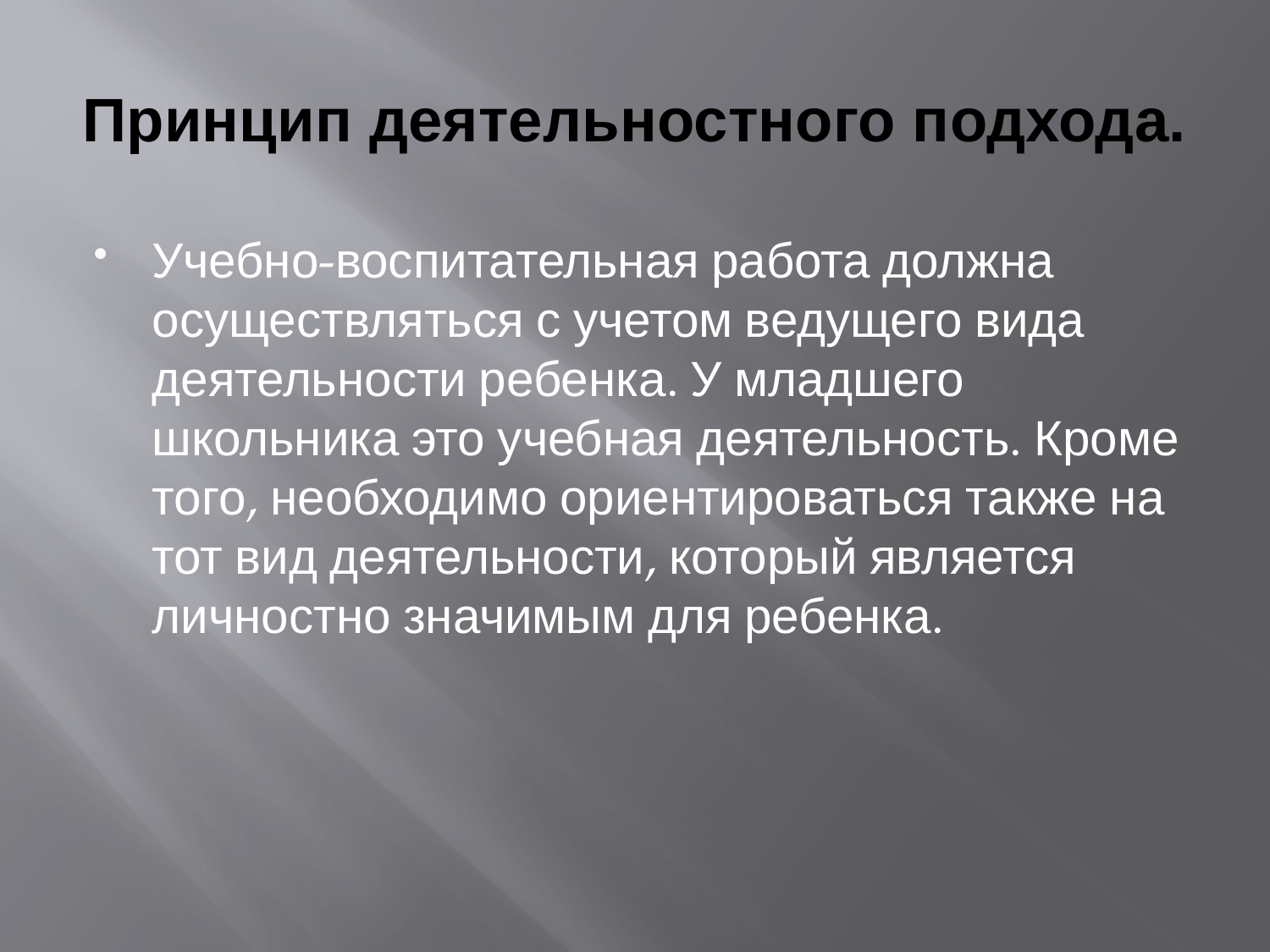

# Принцип деятельностного подхода.
Учебно-воспитательная работа должна осуществляться с учетом ведущего вида деятельности ребенка. У младшего школьника это учебная деятельность. Кроме того, необходимо ориентироваться также на тот вид деятельности, который является личностно значимым для ребенка.